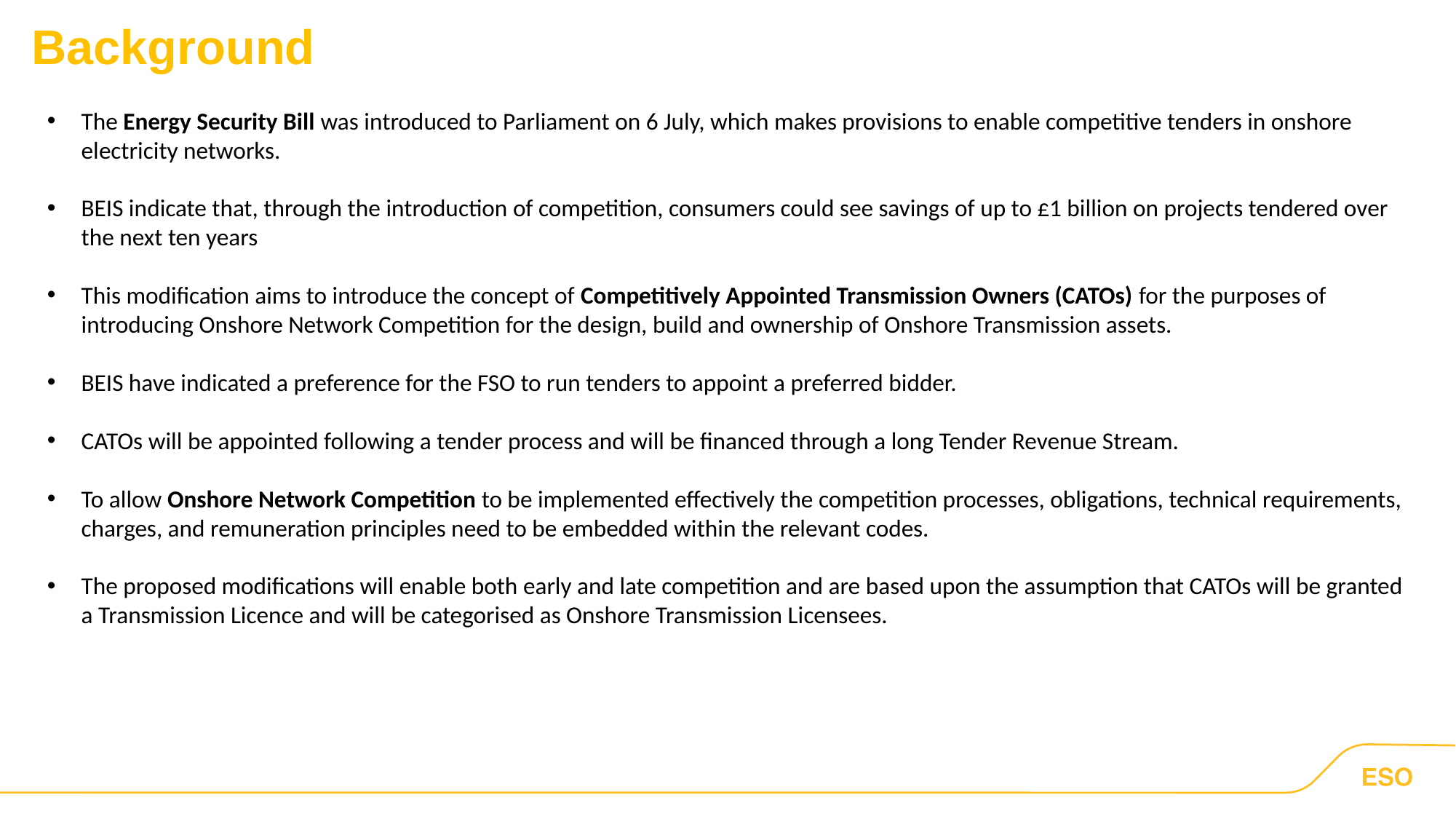

Background
The Energy Security Bill was introduced to Parliament on 6 July, which makes provisions to enable competitive tenders in onshore electricity networks.

BEIS indicate that, through the introduction of competition, consumers could see savings of up to £1 billion on projects tendered over the next ten years

This modification aims to introduce the concept of Competitively Appointed Transmission Owners (CATOs) for the purposes of introducing Onshore Network Competition for the design, build and ownership of Onshore Transmission assets.

BEIS have indicated a preference for the FSO to run tenders to appoint a preferred bidder.

CATOs will be appointed following a tender process and will be financed through a long Tender Revenue Stream.

To allow Onshore Network Competition to be implemented effectively the competition processes, obligations, technical requirements, charges, and remuneration principles need to be embedded within the relevant codes.

The proposed modifications will enable both early and late competition and are based upon the assumption that CATOs will be granted a Transmission Licence and will be categorised as Onshore Transmission Licensees.